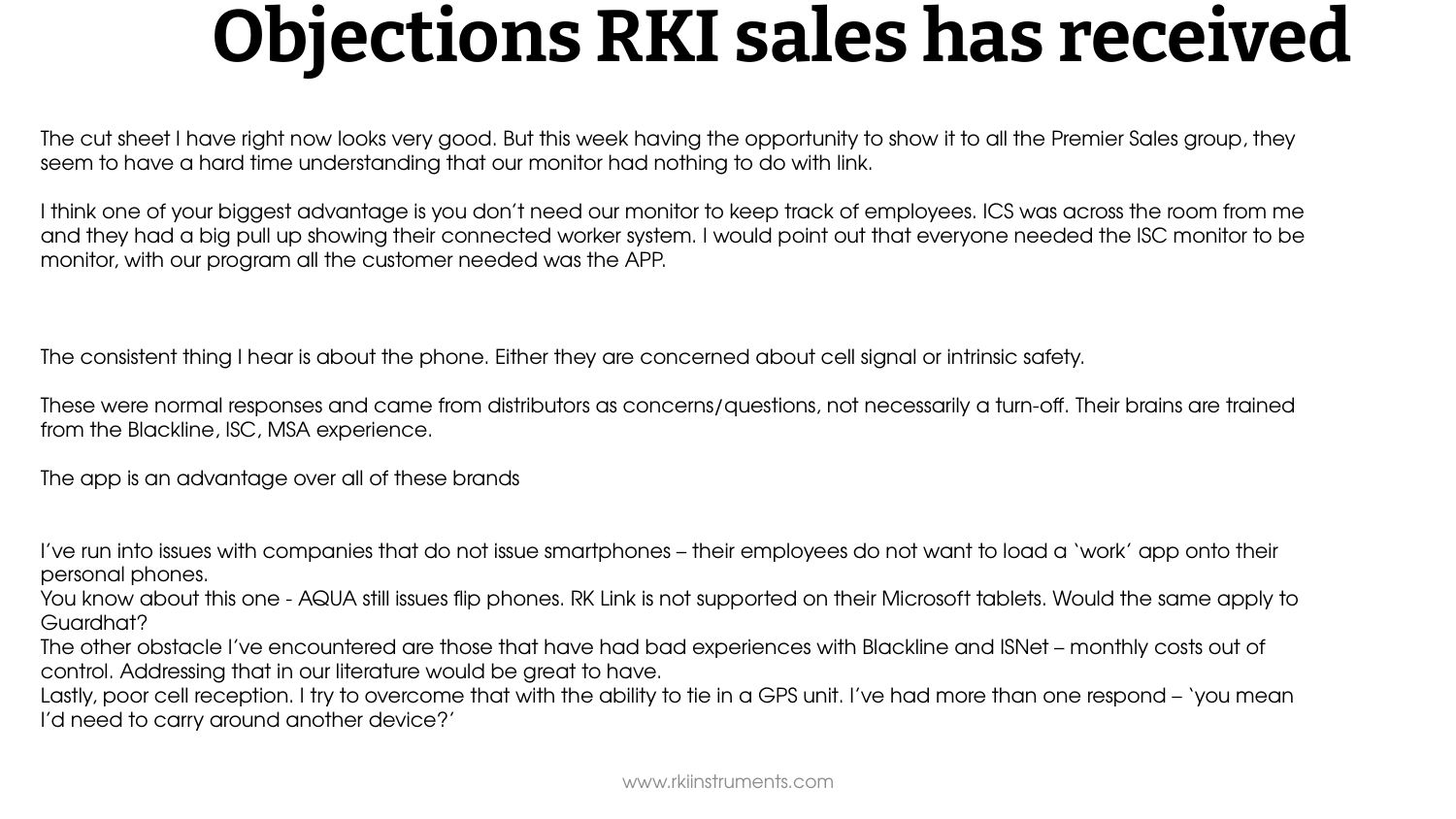

# Objections RKI sales has received
The cut sheet I have right now looks very good. But this week having the opportunity to show it to all the Premier Sales group, they seem to have a hard time understanding that our monitor had nothing to do with link.

I think one of your biggest advantage is you don’t need our monitor to keep track of employees. ICS was across the room from me and they had a big pull up showing their connected worker system. I would point out that everyone needed the ISC monitor to be monitor, with our program all the customer needed was the APP.

The consistent thing I hear is about the phone. Either they are concerned about cell signal or intrinsic safety.

These were normal responses and came from distributors as concerns/questions, not necessarily a turn-off. Their brains are trained from the Blackline, ISC, MSA experience.

The app is an advantage over all of these brands

I’ve run into issues with companies that do not issue smartphones – their employees do not want to load a ‘work’ app onto their personal phones.
You know about this one - AQUA still issues flip phones. RK Link is not supported on their Microsoft tablets. Would the same apply to Guardhat?
The other obstacle I’ve encountered are those that have had bad experiences with Blackline and ISNet – monthly costs out of control. Addressing that in our literature would be great to have.
Lastly, poor cell reception. I try to overcome that with the ability to tie in a GPS unit. I’ve had more than one respond – ‘you mean I’d need to carry around another device?’

www.rkiinstruments.com